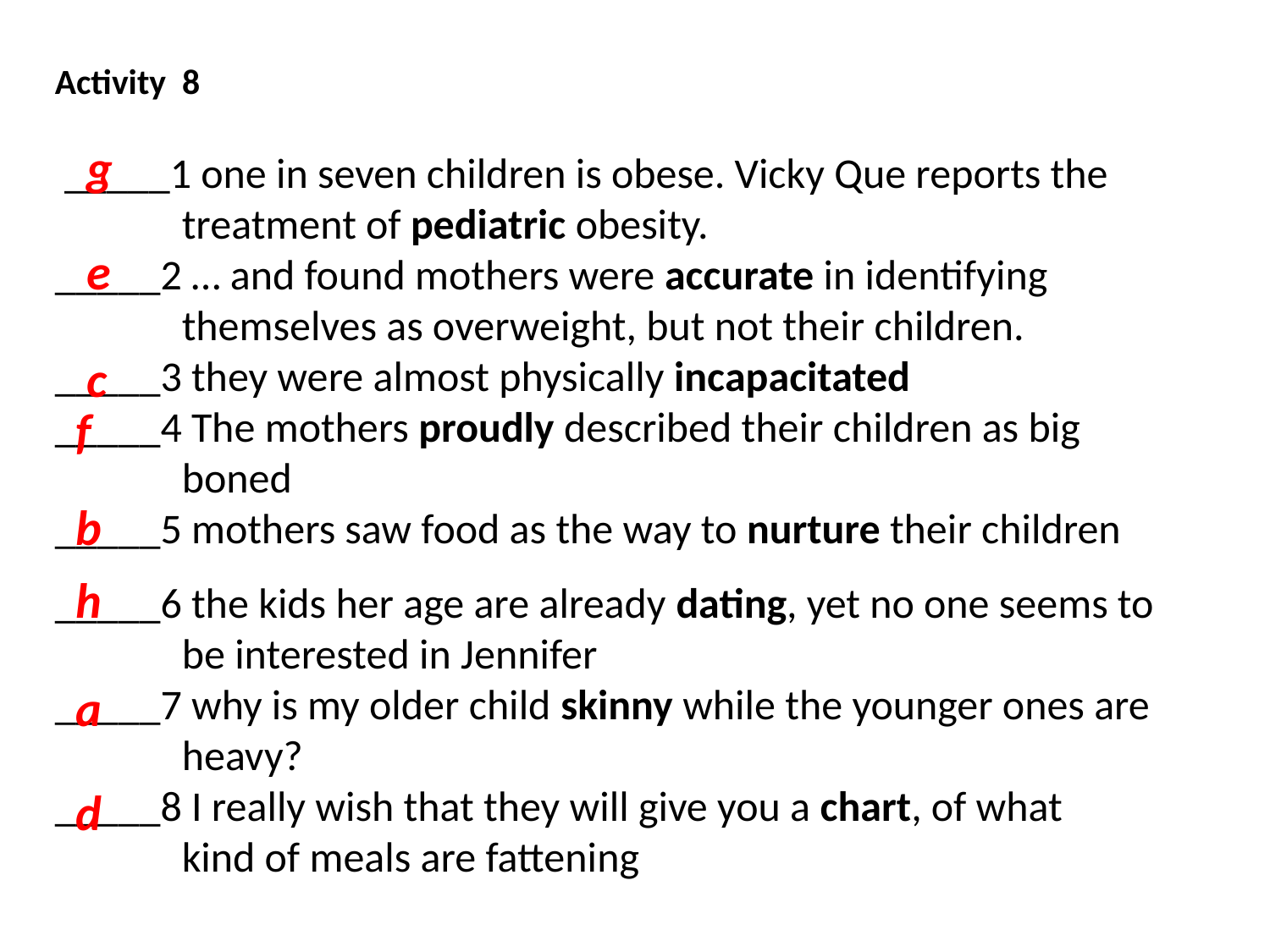

Activity  8
g
 _____1 one in seven children is obese. Vicky Que reports the
	treatment of pediatric obesity.
_____2 … and found mothers were accurate in identifying
	themselves as overweight, but not their children.
_____3 they were almost physically incapacitated
_____4 The mothers proudly described their children as big
	boned
_____5 mothers saw food as the way to nurture their children

_____6 the kids her age are already dating, yet no one seems to
	be interested in Jennifer
_____7 why is my older child skinny while the younger ones are
	heavy?
_____8 I really wish that they will give you a chart, of what
	kind of meals are fattening
e
c
f
b
h
a
d